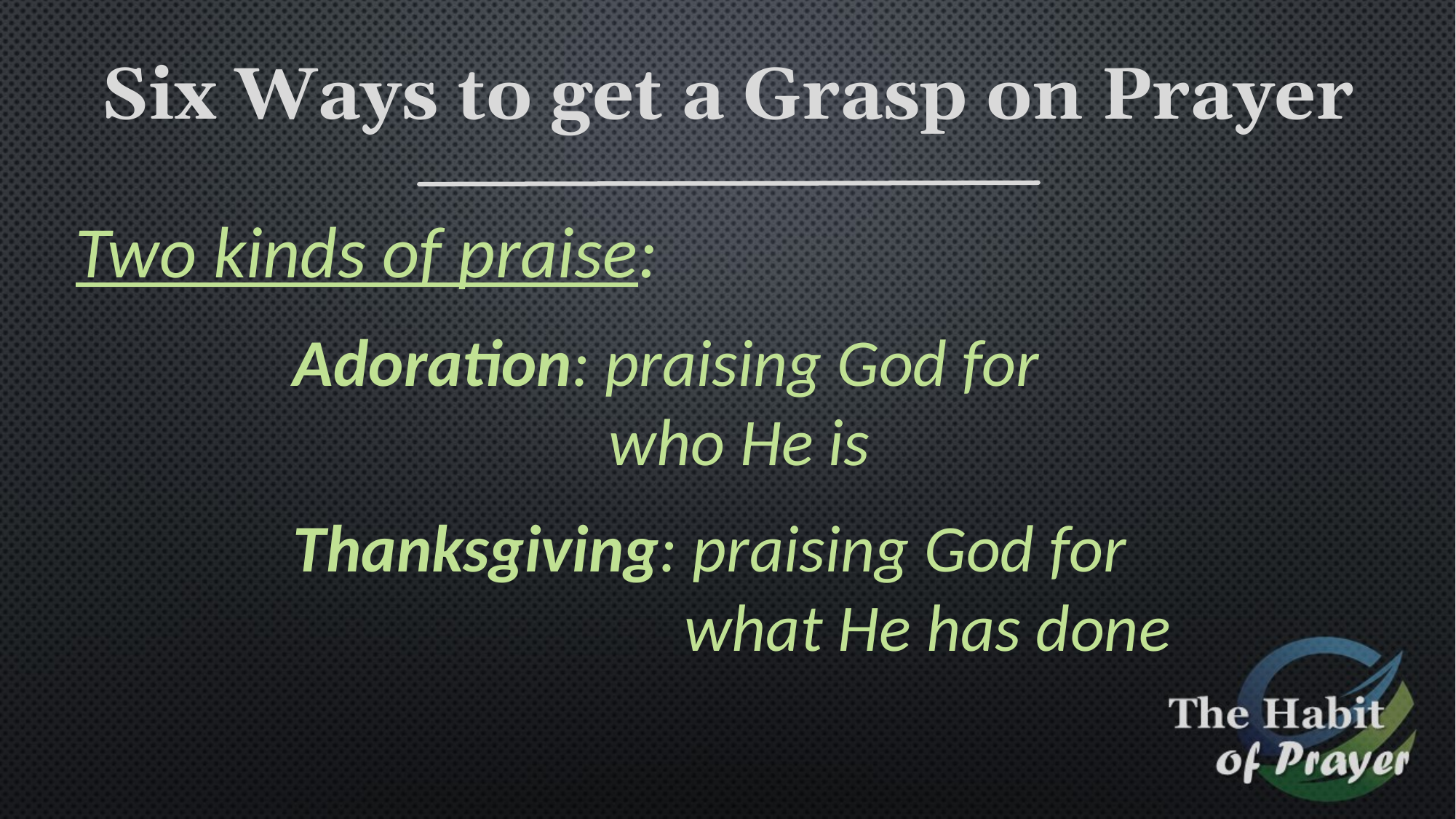

Six Ways to get a Grasp on Prayer
Two kinds of praise:
Adoration: praising God for
                     who He is

Thanksgiving: praising God for
                          what He has done